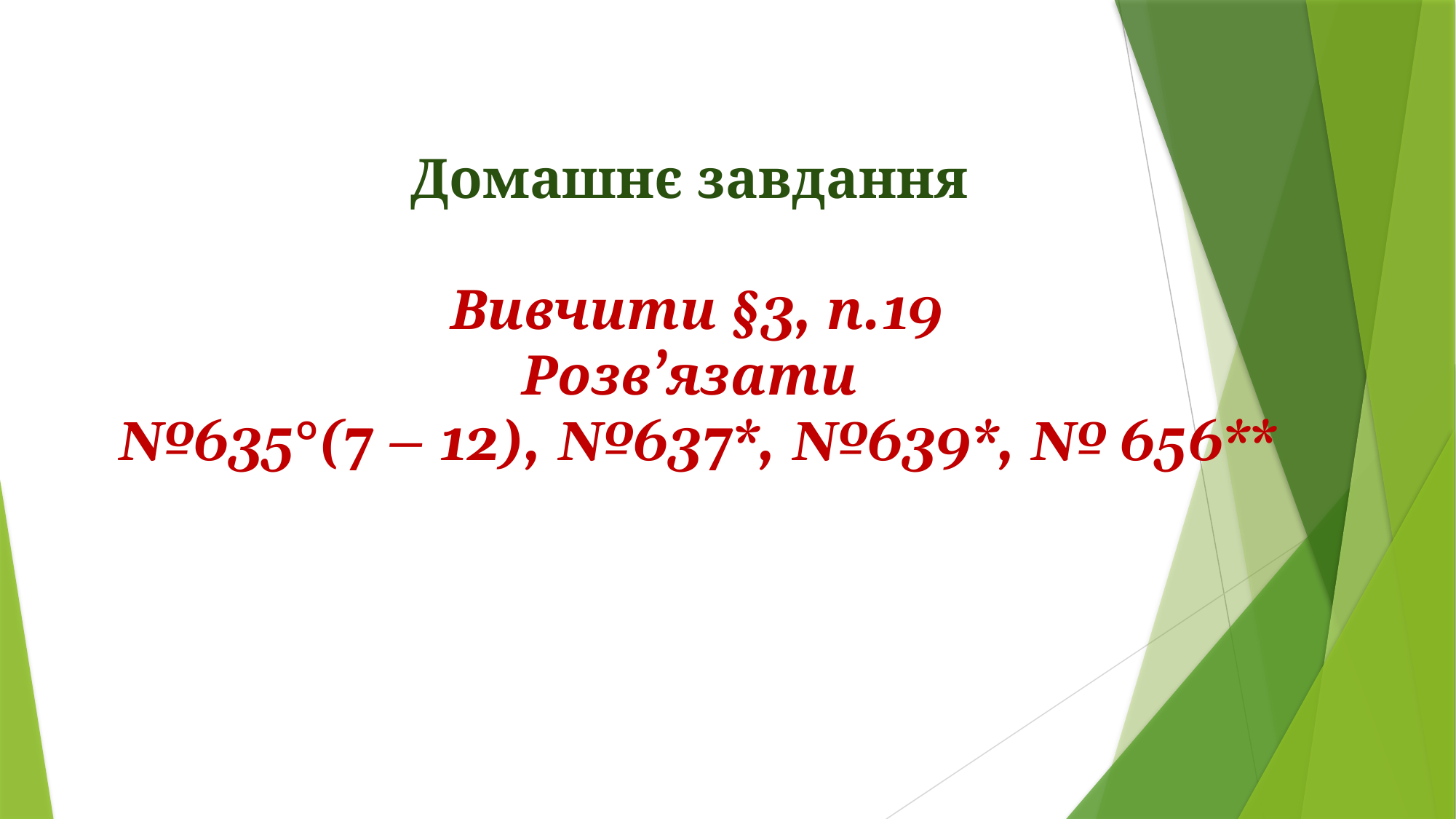

# Домашнє завдання Вивчити §3, п.19 Розв’язати №635°(7 – 12), №637*, №639*, № 656**